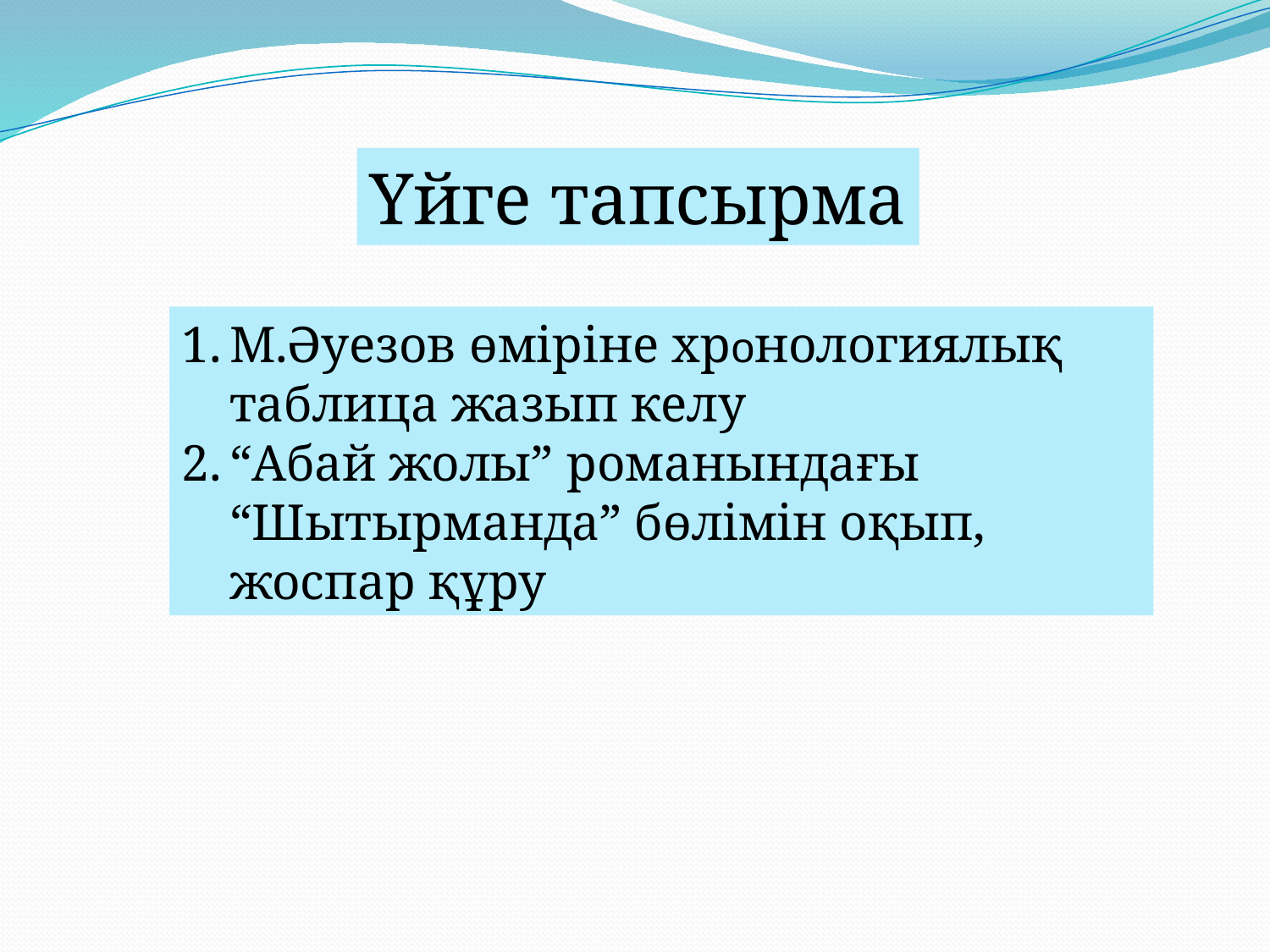

Үйге тапсырма
М.Әуезов өміріне хронологиялық таблица жазып келу
“Абай жолы” романындағы “Шытырманда” бөлімін оқып, жоспар құру